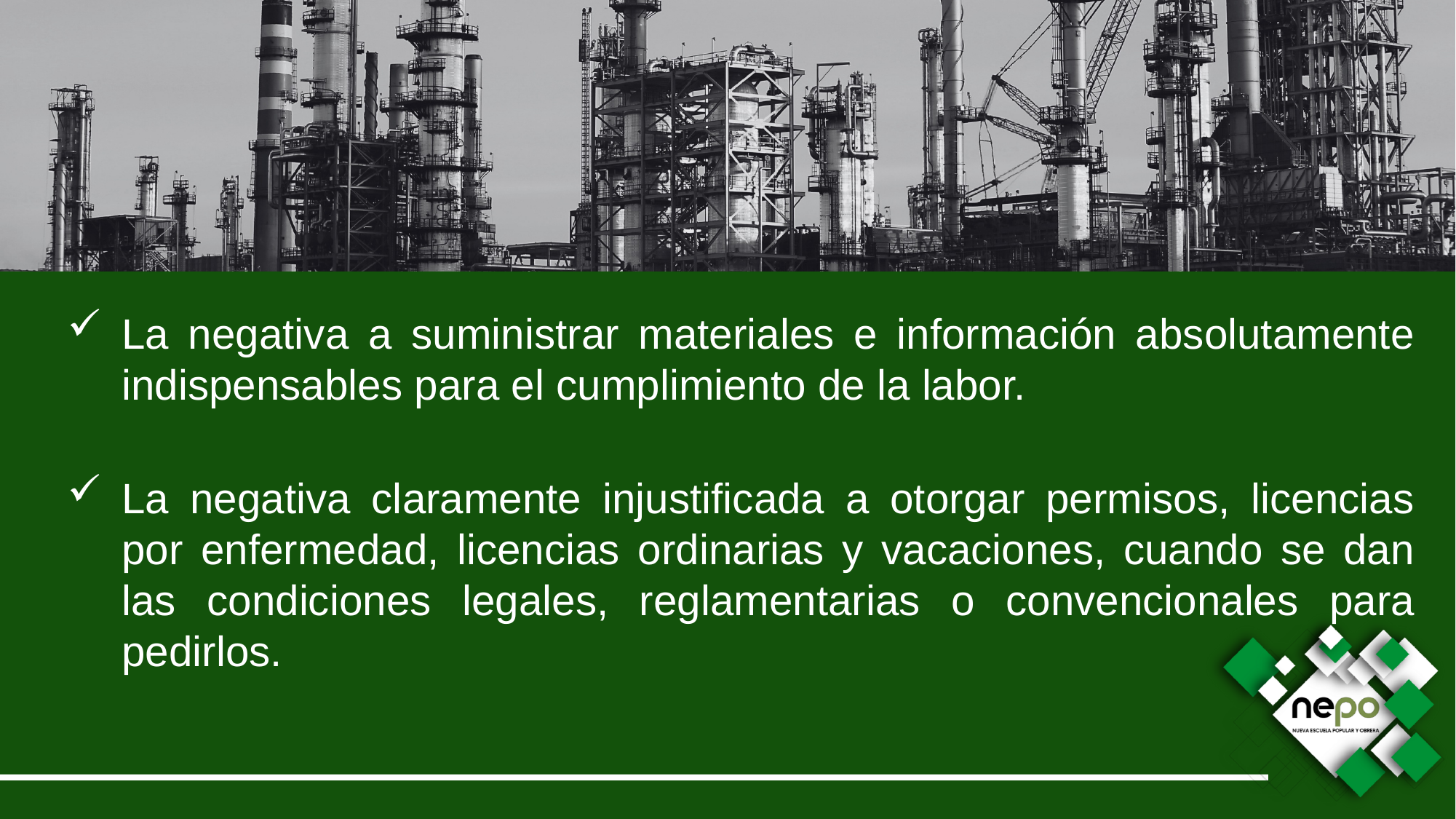

La negativa a suministrar materiales e información absolutamente indispensables para el cumplimiento de la labor.
La negativa claramente injustificada a otorgar permisos, licencias por enfermedad, licencias ordinarias y vacaciones, cuando se dan las condiciones legales, reglamentarias o convencionales para pedirlos.